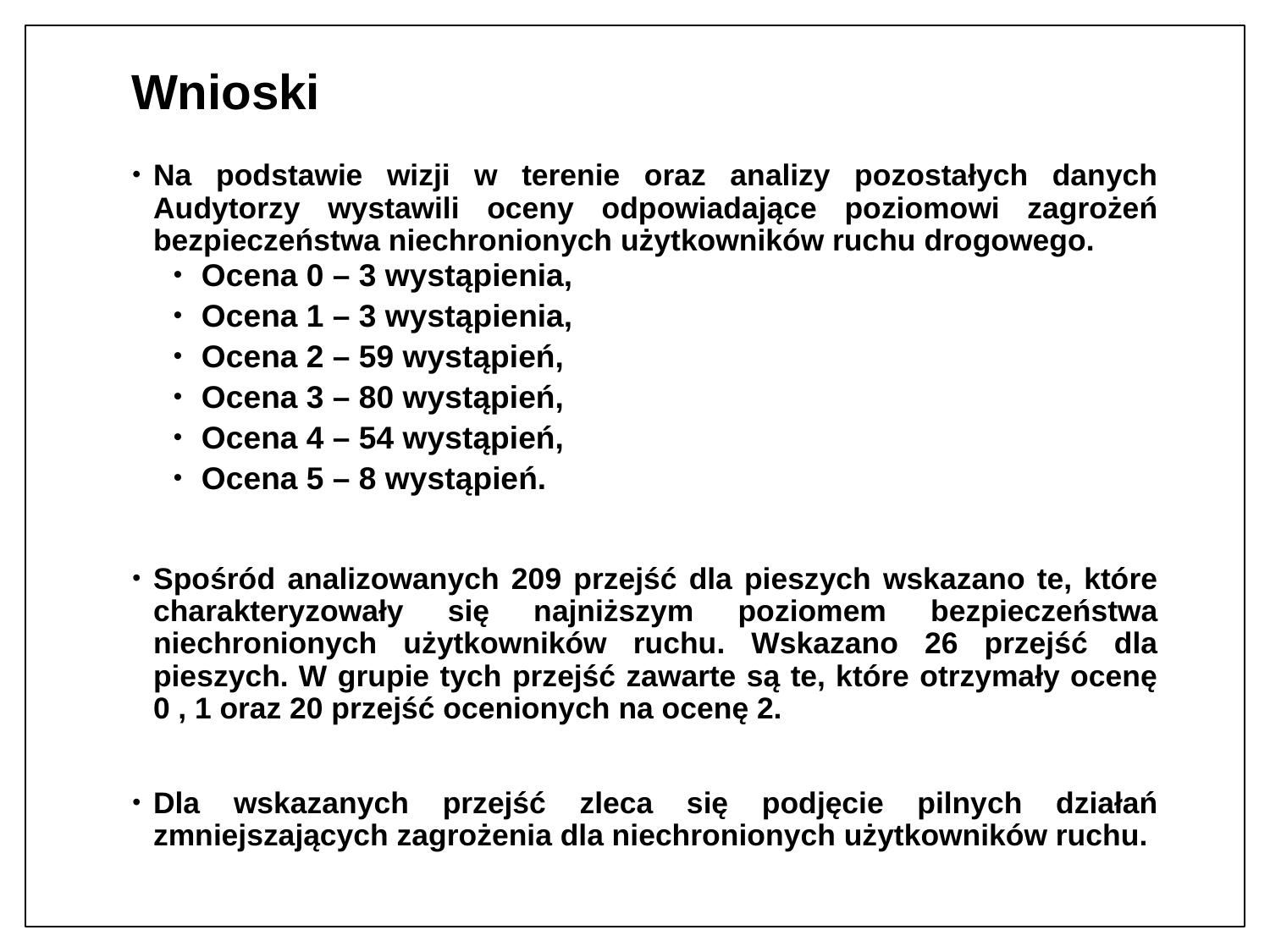

# Wnioski
Na podstawie wizji w terenie oraz analizy pozostałych danych Audytorzy wystawili oceny odpowiadające poziomowi zagrożeń bezpieczeństwa niechronionych użytkowników ruchu drogowego.
Ocena 0 – 3 wystąpienia,
Ocena 1 – 3 wystąpienia,
Ocena 2 – 59 wystąpień,
Ocena 3 – 80 wystąpień,
Ocena 4 – 54 wystąpień,
Ocena 5 – 8 wystąpień.

Spośród analizowanych 209 przejść dla pieszych wskazano te, które charakteryzowały się najniższym poziomem bezpieczeństwa niechronionych użytkowników ruchu. Wskazano 26 przejść dla pieszych. W grupie tych przejść zawarte są te, które otrzymały ocenę 0 , 1 oraz 20 przejść ocenionych na ocenę 2.

Dla wskazanych przejść zleca się podjęcie pilnych działań zmniejszających zagrożenia dla niechronionych użytkowników ruchu.